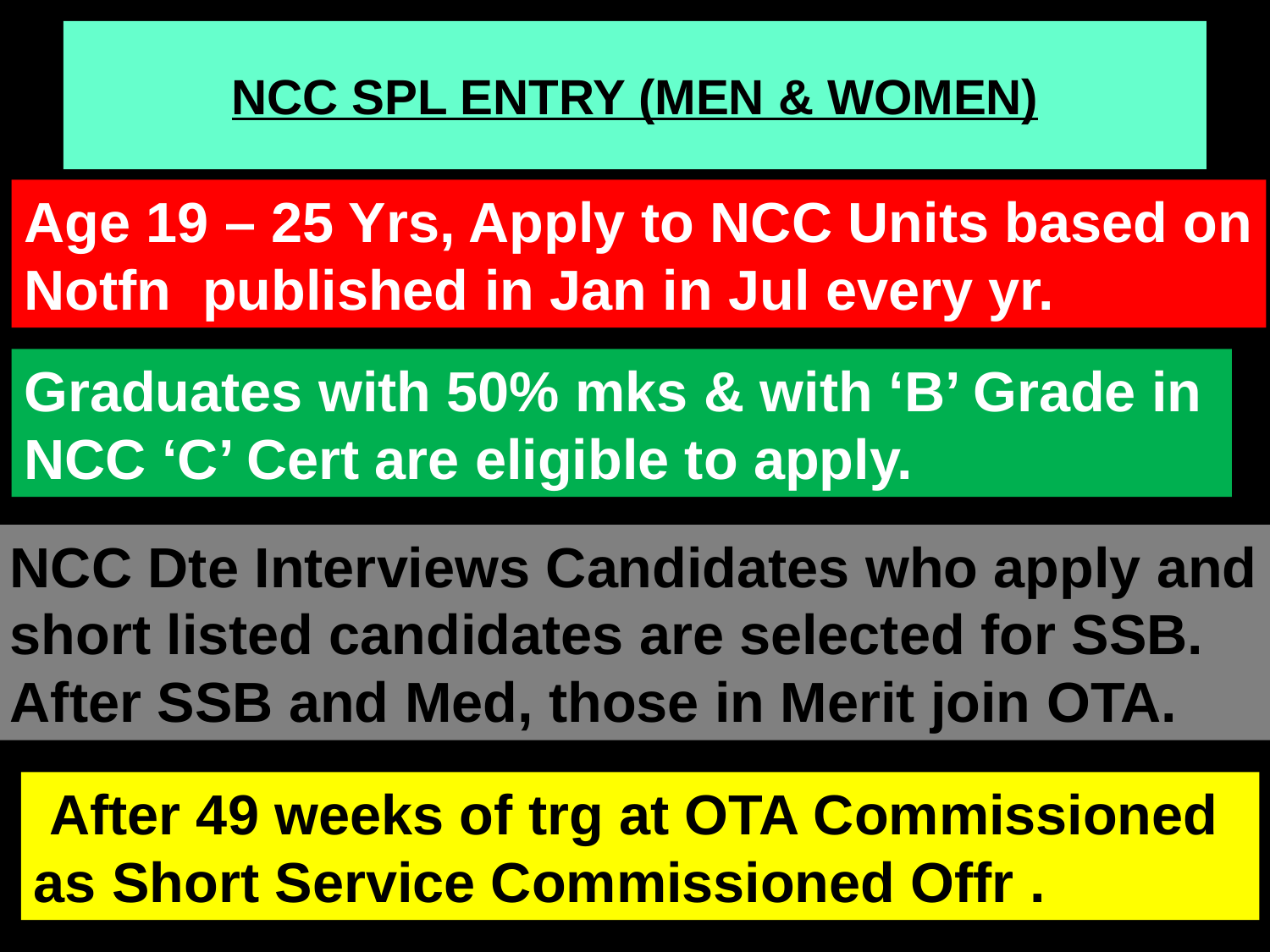

HOW TO JOIN INDIAN ARMY
NCC SPL ENTRY (MEN & WOMEN)
Age 19 – 25 Yrs, Apply to NCC Units based on
Notfn  published in Jan in Jul every yr.
Graduates with 50% mks & with ‘B’ Grade in
NCC ‘C’ Cert are eligible to apply.
NCC Dte Interviews Candidates who apply and
short listed candidates are selected for SSB.
After SSB and Med, those in Merit join OTA.
 After 49 weeks of trg at OTA Commissioned as Short Service Commissioned Offr .